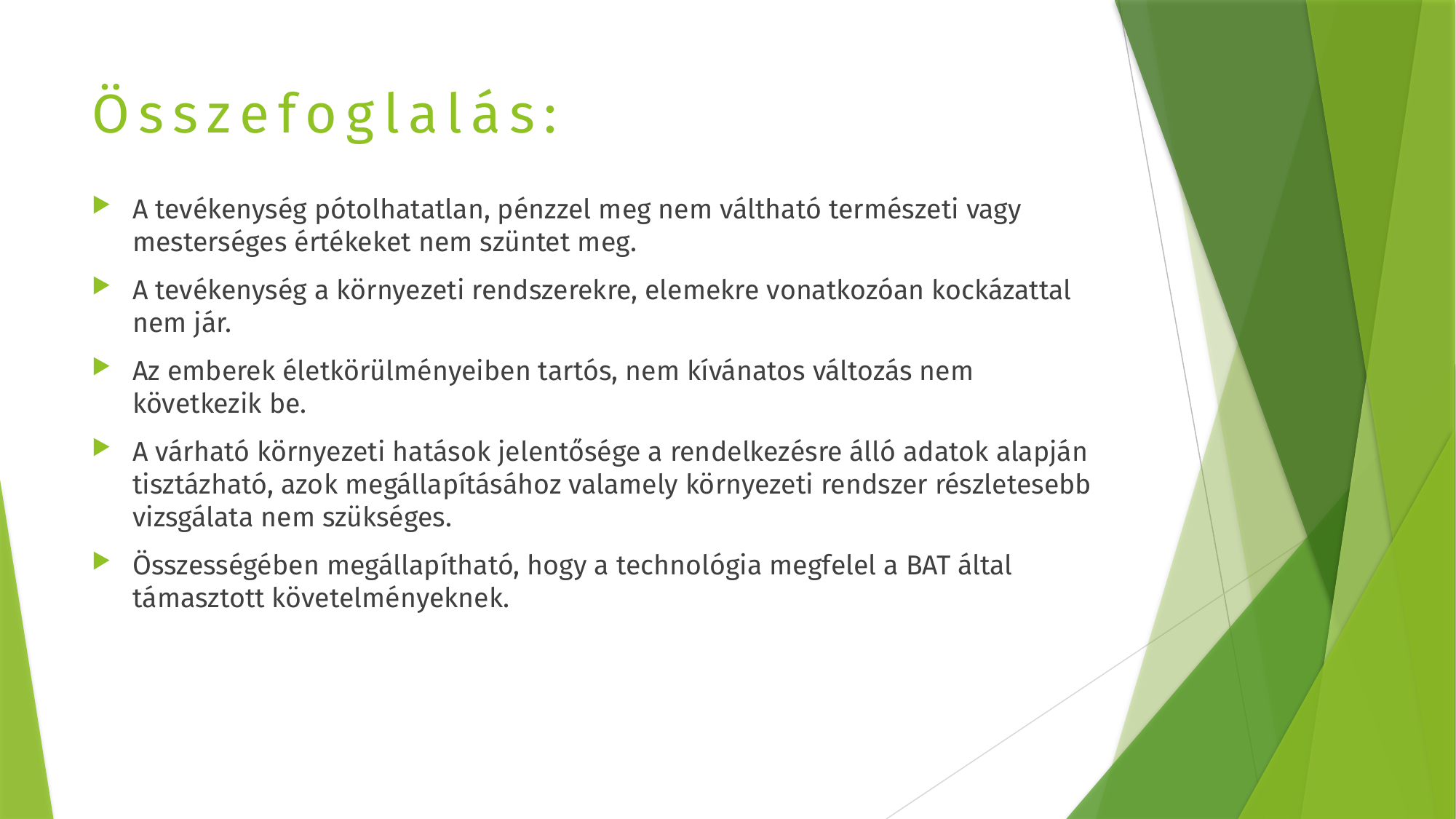

# Összefoglalás:
A tevékenység pótolhatatlan, pénzzel meg nem váltható természeti vagy mesterséges értékeket nem szüntet meg.
A tevékenység a környezeti rendszerekre, elemekre vonatkozóan kockázattal nem jár.
Az emberek életkörülményeiben tartós, nem kívánatos változás nem következik be.
A várható környezeti hatások jelentősége a rendelkezésre álló adatok alapján tisztázható, azok megállapításához valamely környezeti rendszer részletesebb vizsgálata nem szükséges.
Összességében megállapítható, hogy a technológia megfelel a BAT által támasztott követelményeknek.